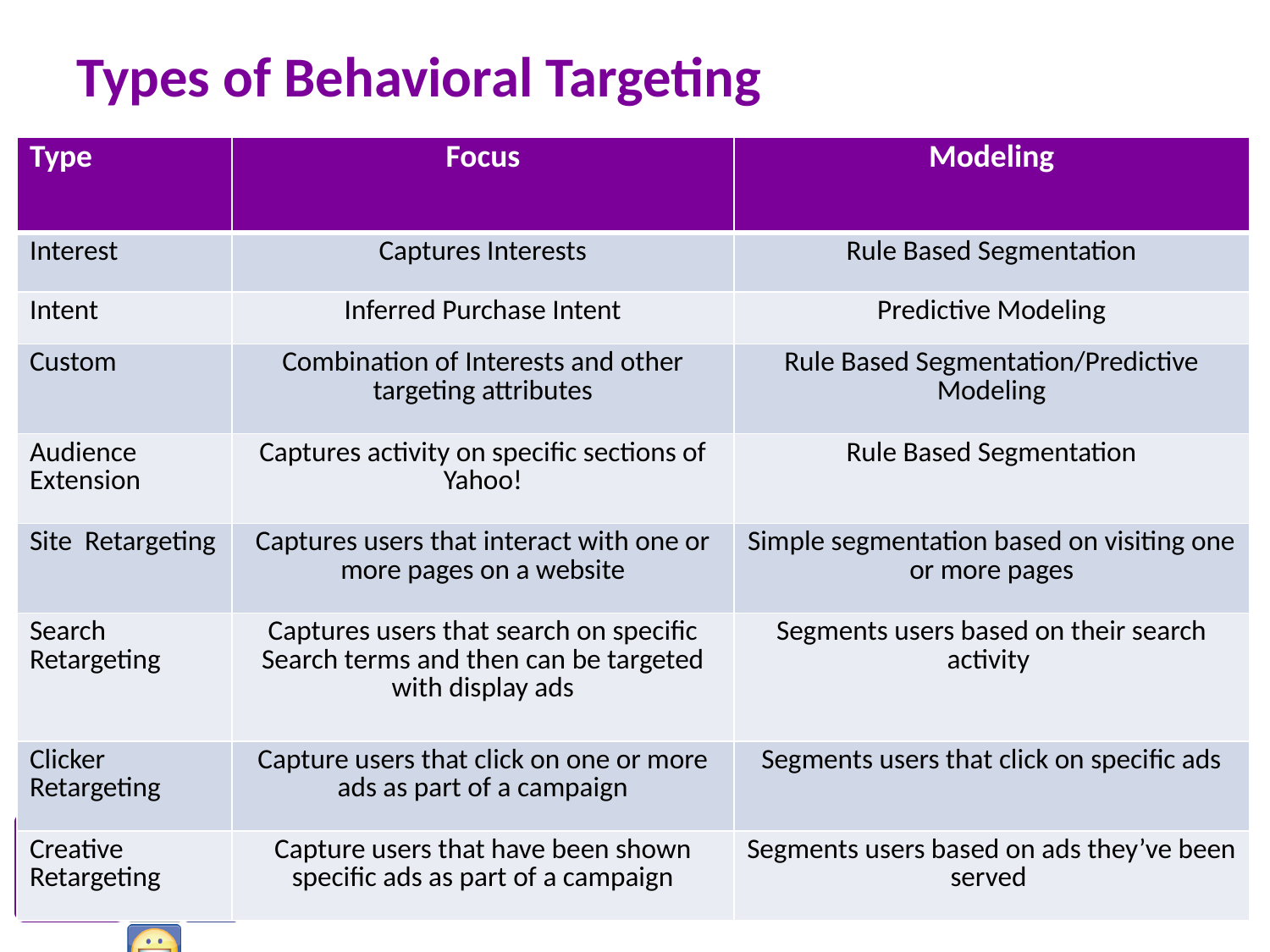

# Types of Behavioral Targeting
| Type | Focus | Modeling |
| --- | --- | --- |
| Interest | Captures Interests | Rule Based Segmentation |
| Intent | Inferred Purchase Intent | Predictive Modeling |
| Custom | Combination of Interests and other targeting attributes | Rule Based Segmentation/Predictive Modeling |
| Audience Extension | Captures activity on specific sections of Yahoo! | Rule Based Segmentation |
| Site Retargeting | Captures users that interact with one or more pages on a website | Simple segmentation based on visiting one or more pages |
| Search Retargeting | Captures users that search on specific Search terms and then can be targeted with display ads | Segments users based on their search activity |
| Clicker Retargeting | Capture users that click on one or more ads as part of a campaign | Segments users that click on specific ads |
| Creative Retargeting | Capture users that have been shown specific ads as part of a campaign | Segments users based on ads they’ve been served |

Yahoo! management, Confidential
9
1/30/2011